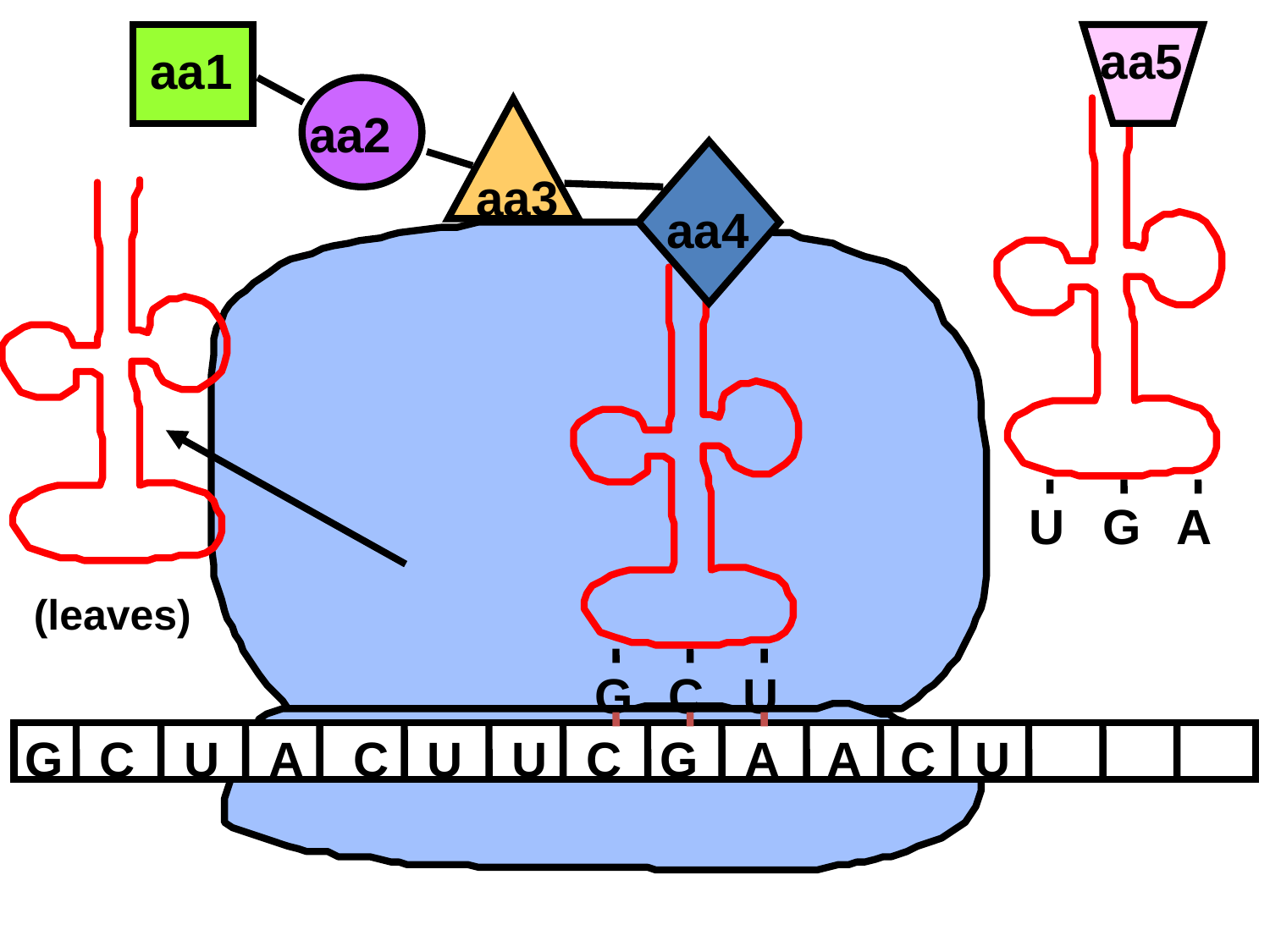

aa5

aa1

aa2

aa3

aa4

U
G
A
(leaves)

G
C
U

G
C
U
A
C
U
U
C
G
A
A
C
U